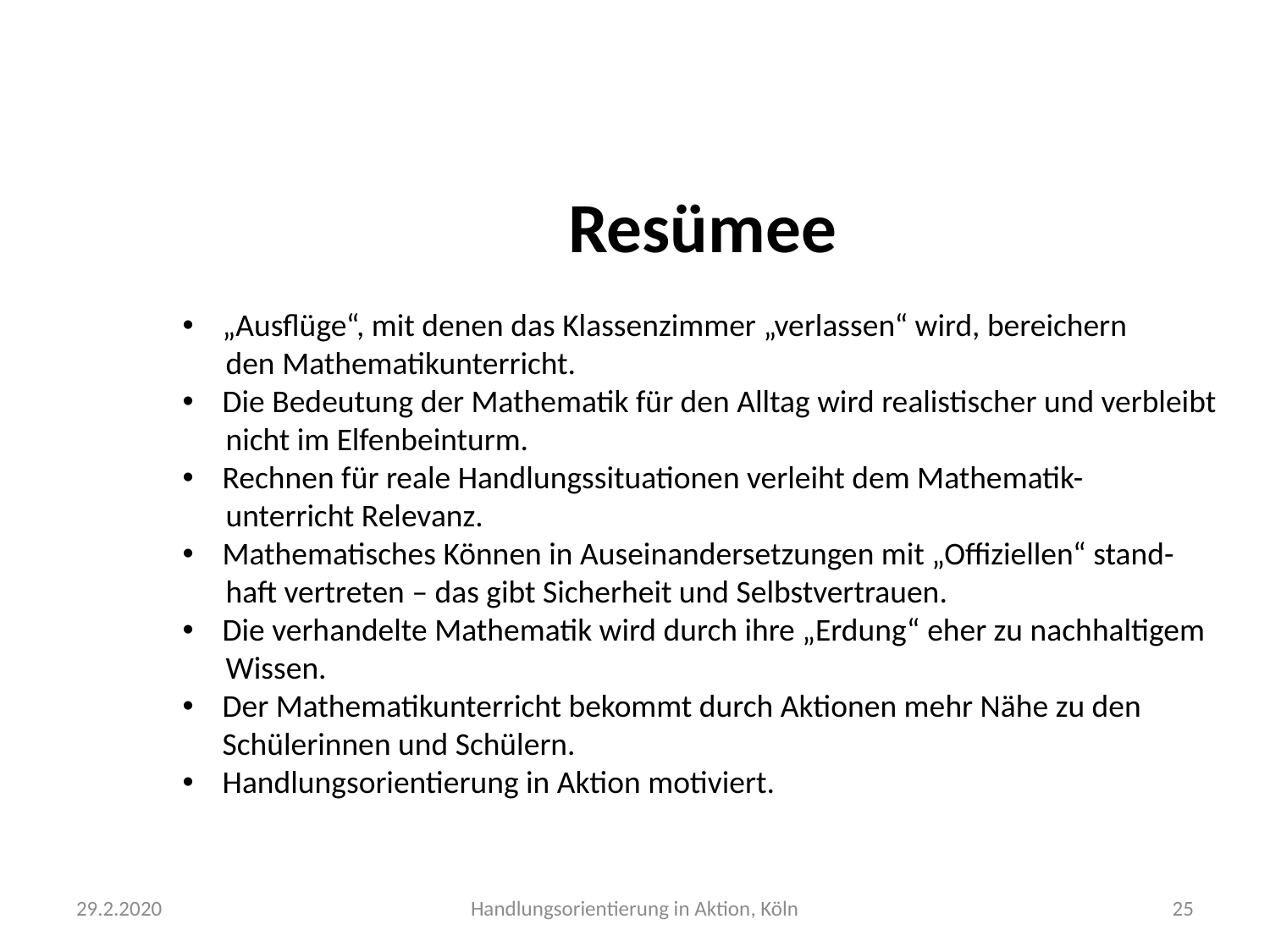

Resümee

„Ausflüge“, mit denen das Klassenzimmer „verlassen“ wird, bereichern
      den Mathematikunterricht.
Die Bedeutung der Mathematik für den Alltag wird realistischer und verbleibt
      nicht im Elfenbeinturm.
Rechnen für reale Handlungssituationen verleiht dem Mathematik-
      unterricht Relevanz.
Mathematisches Können in Auseinandersetzungen mit „Offiziellen“ stand-
      haft vertreten – das gibt Sicherheit und Selbstvertrauen.
Die verhandelte Mathematik wird durch ihre „Erdung“ eher zu nachhaltigem
      Wissen.
Der Mathematikunterricht bekommt durch Aktionen mehr Nähe zu den Schülerinnen und Schülern.
Handlungsorientierung in Aktion motiviert.
29.2.2020
Handlungsorientierung in Aktion, Köln
25